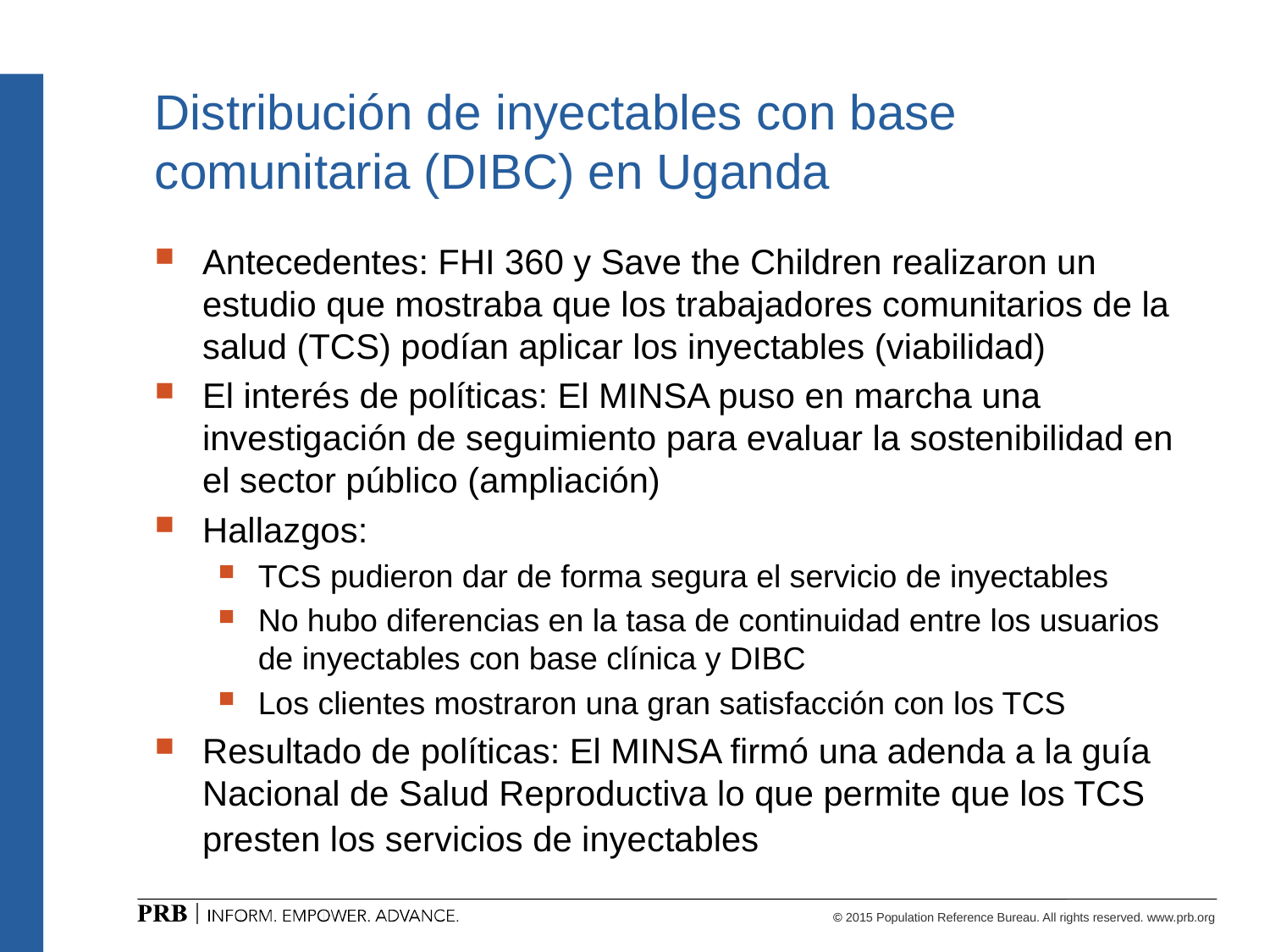

# Distribución de inyectables con base comunitaria (DIBC) en Uganda
Antecedentes: FHI 360 y Save the Children realizaron un estudio que mostraba que los trabajadores comunitarios de la salud (TCS) podían aplicar los inyectables (viabilidad)
El interés de políticas: El MINSA puso en marcha una investigación de seguimiento para evaluar la sostenibilidad en el sector público (ampliación)
Hallazgos:
TCS pudieron dar de forma segura el servicio de inyectables
No hubo diferencias en la tasa de continuidad entre los usuarios de inyectables con base clínica y DIBC
Los clientes mostraron una gran satisfacción con los TCS
Resultado de políticas: El MINSA firmó una adenda a la guía Nacional de Salud Reproductiva lo que permite que los TCS presten los servicios de inyectables